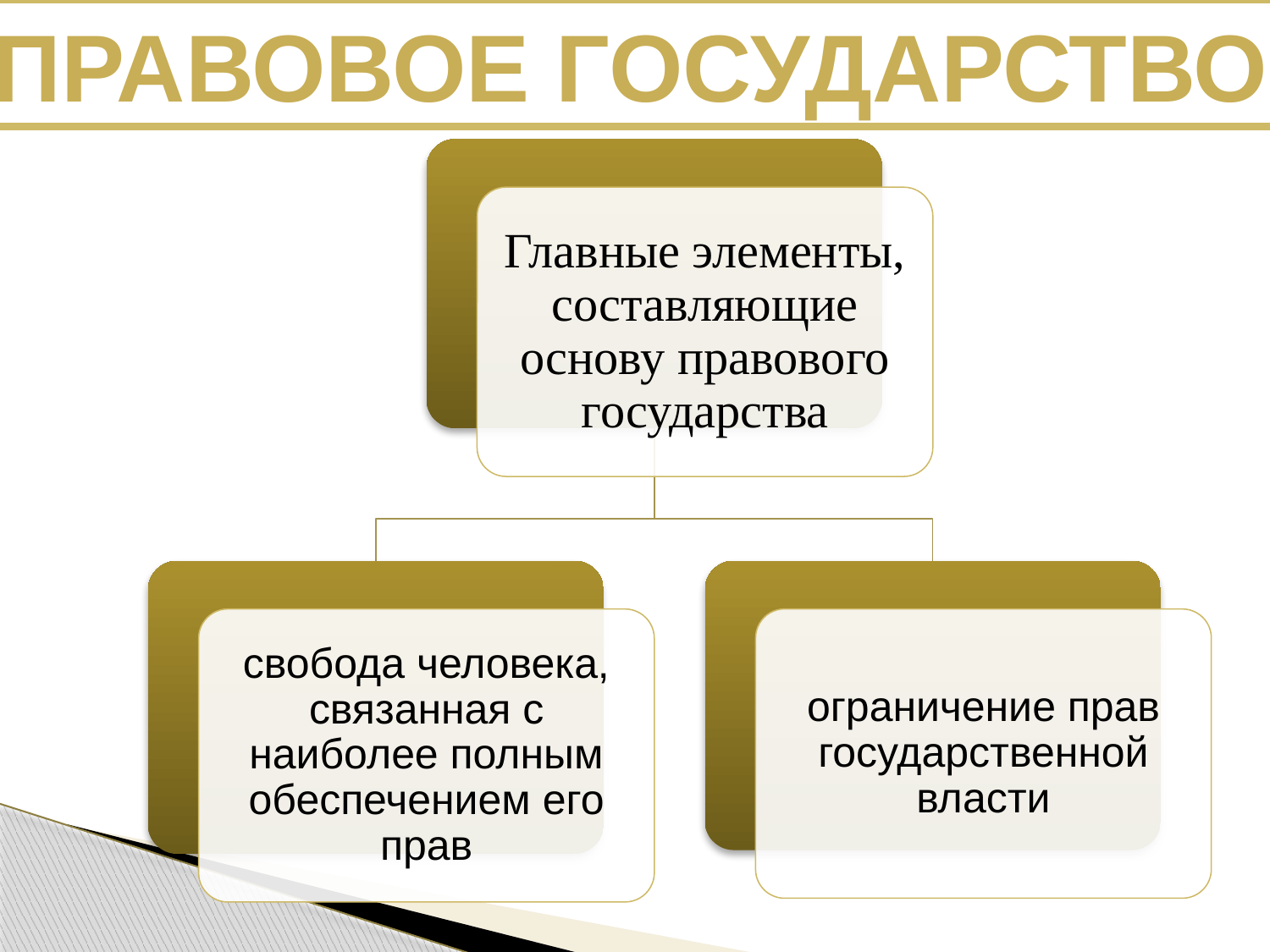

Правовое государство
Главные элементы, составляющие основу правового государства
свобода человека, связанная с наиболее полным обеспечением его прав
ограничение прав государственной власти